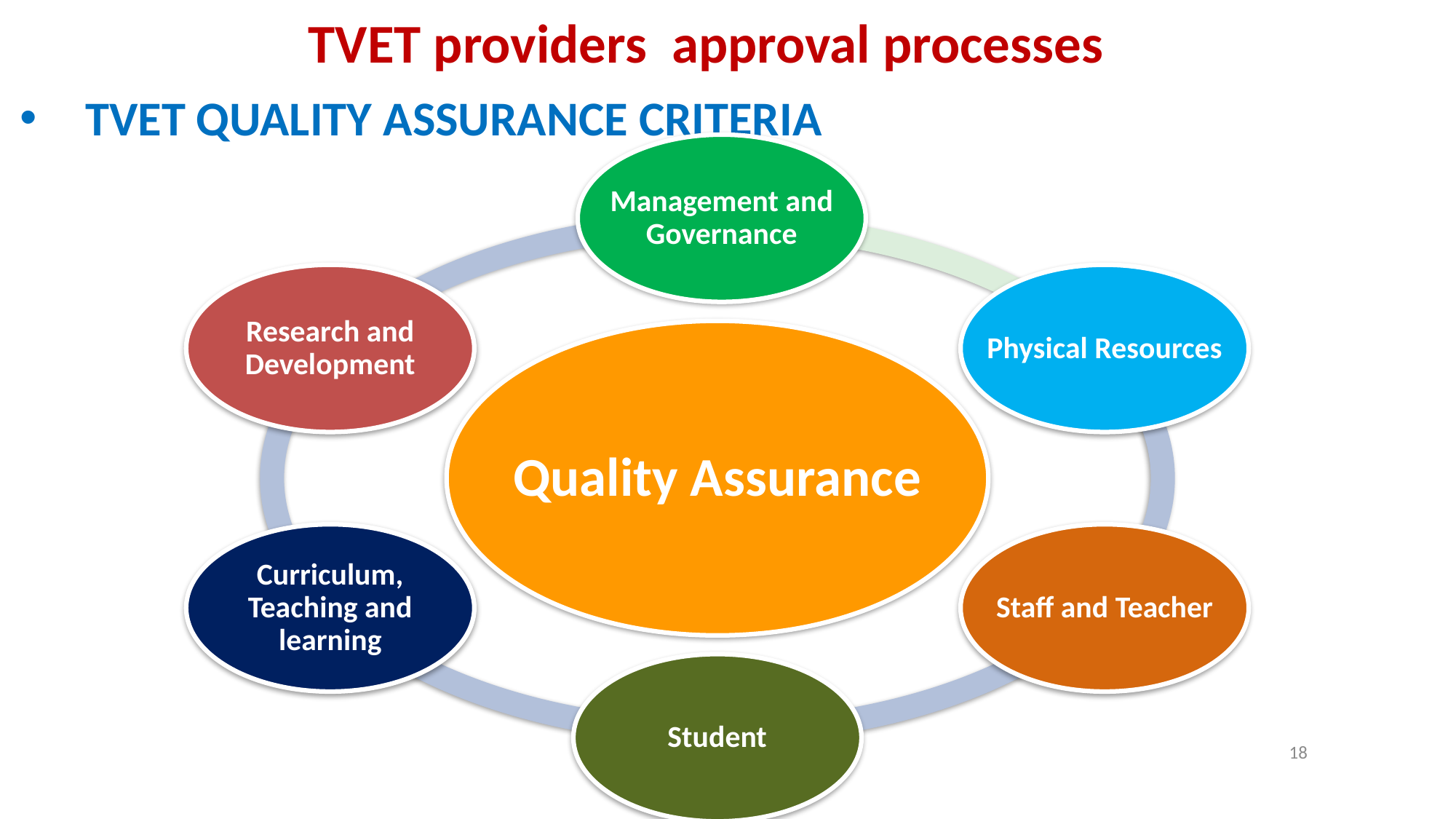

TVET providers  approval processes
 TVET QUALITY ASSURANCE CRITERIA
Management and Governance

Research and Development
Physical Resources
Quality Assurance
Curriculum, Teaching and learning
Staff and Teacher
Student
18